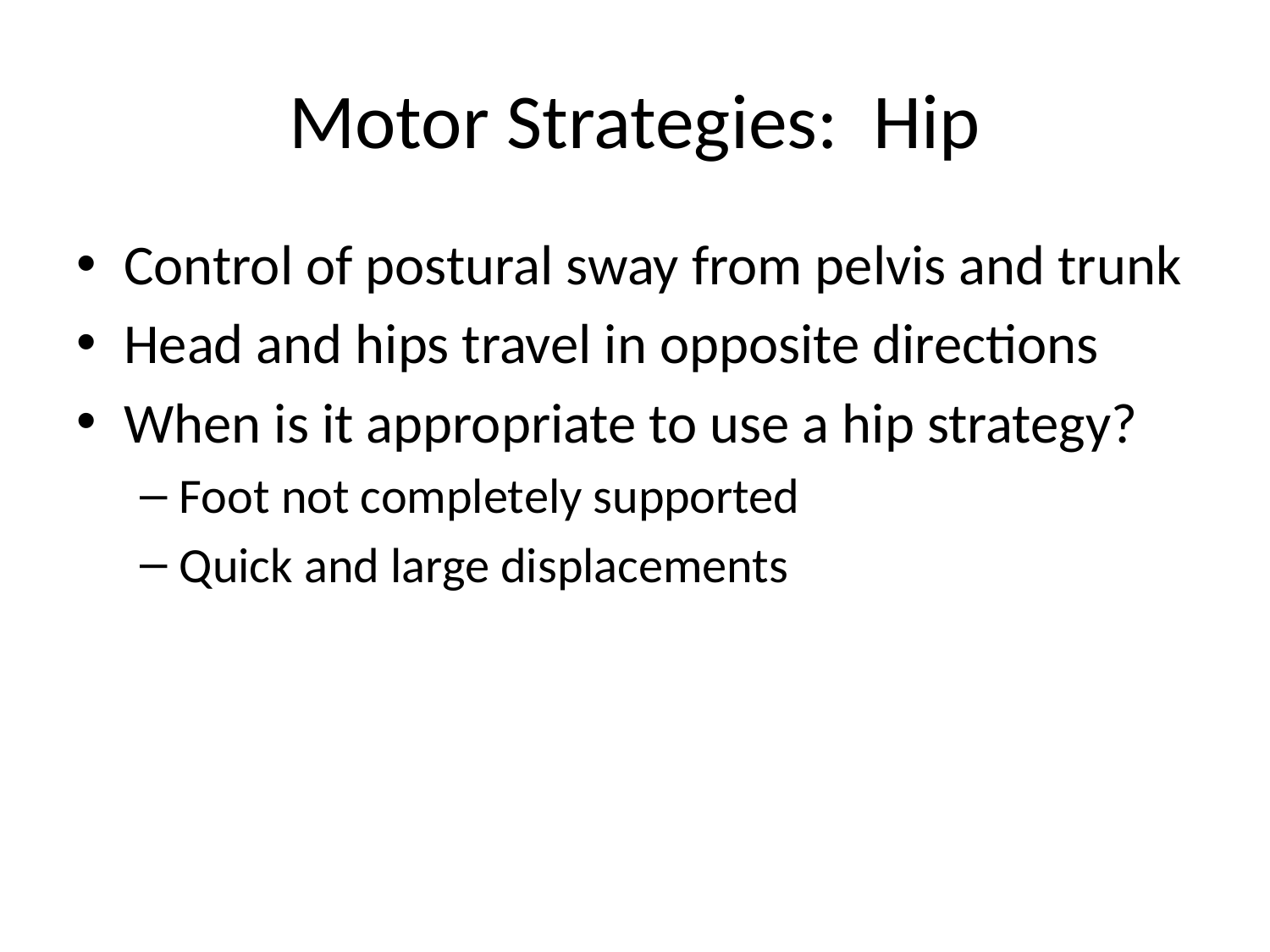

# Motor Strategies:  Hip
Control of postural sway from pelvis and trunk
Head and hips travel in opposite directions
When is it appropriate to use a hip strategy?
Foot not completely supported
Quick and large displacements